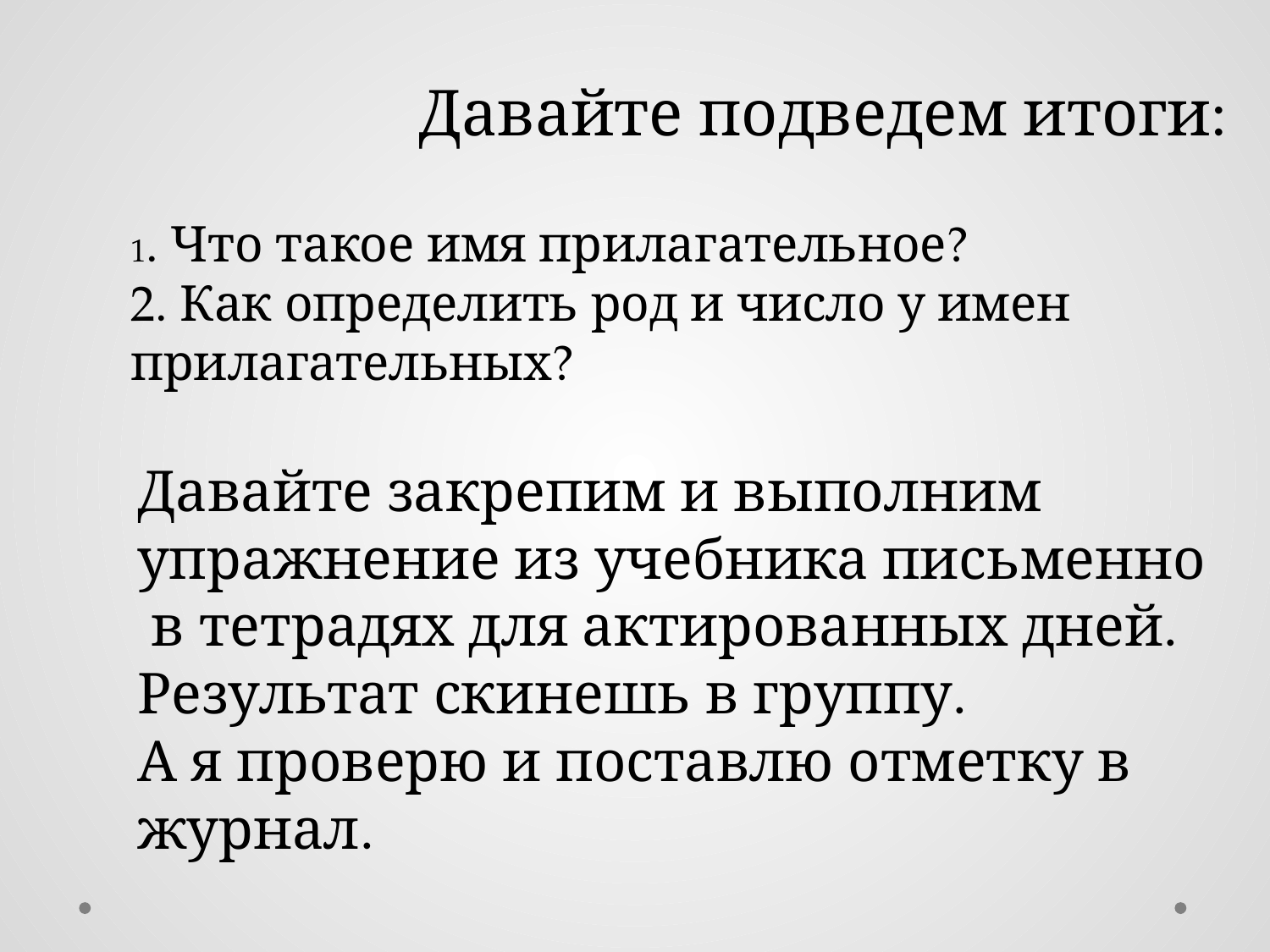

Давайте подведем итоги:
1. Что такое имя прилагательное?
2. Как определить род и число у имен
прилагательных?
Давайте закрепим и выполним упражнение из учебника письменно
 в тетрадях для актированных дней. Результат скинешь в группу.
А я проверю и поставлю отметку в журнал.